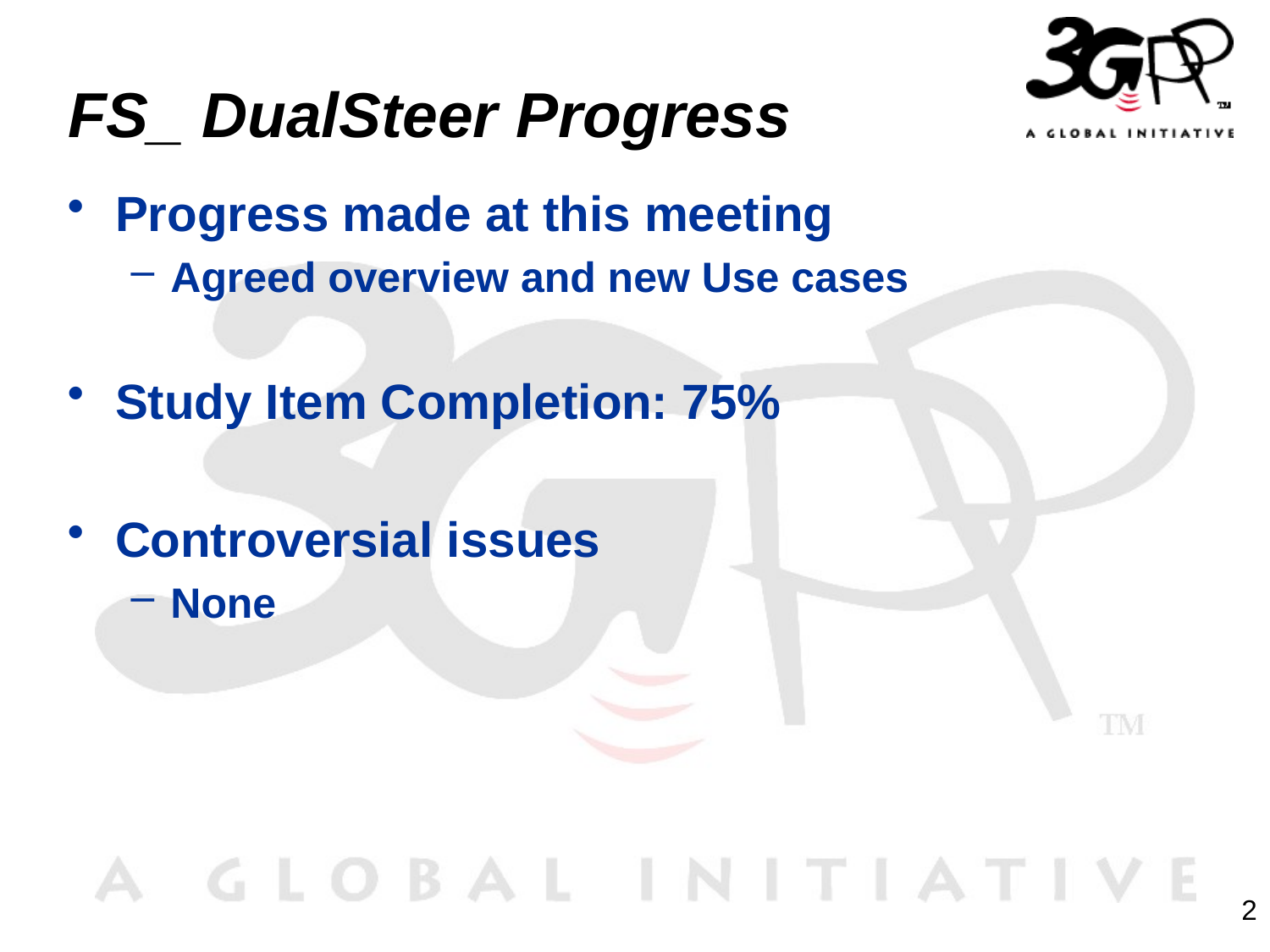

# FS_ DualSteer Progress
Progress made at this meeting
Agreed overview and new Use cases

Study Item Completion: 75%

Controversial issues
None
2